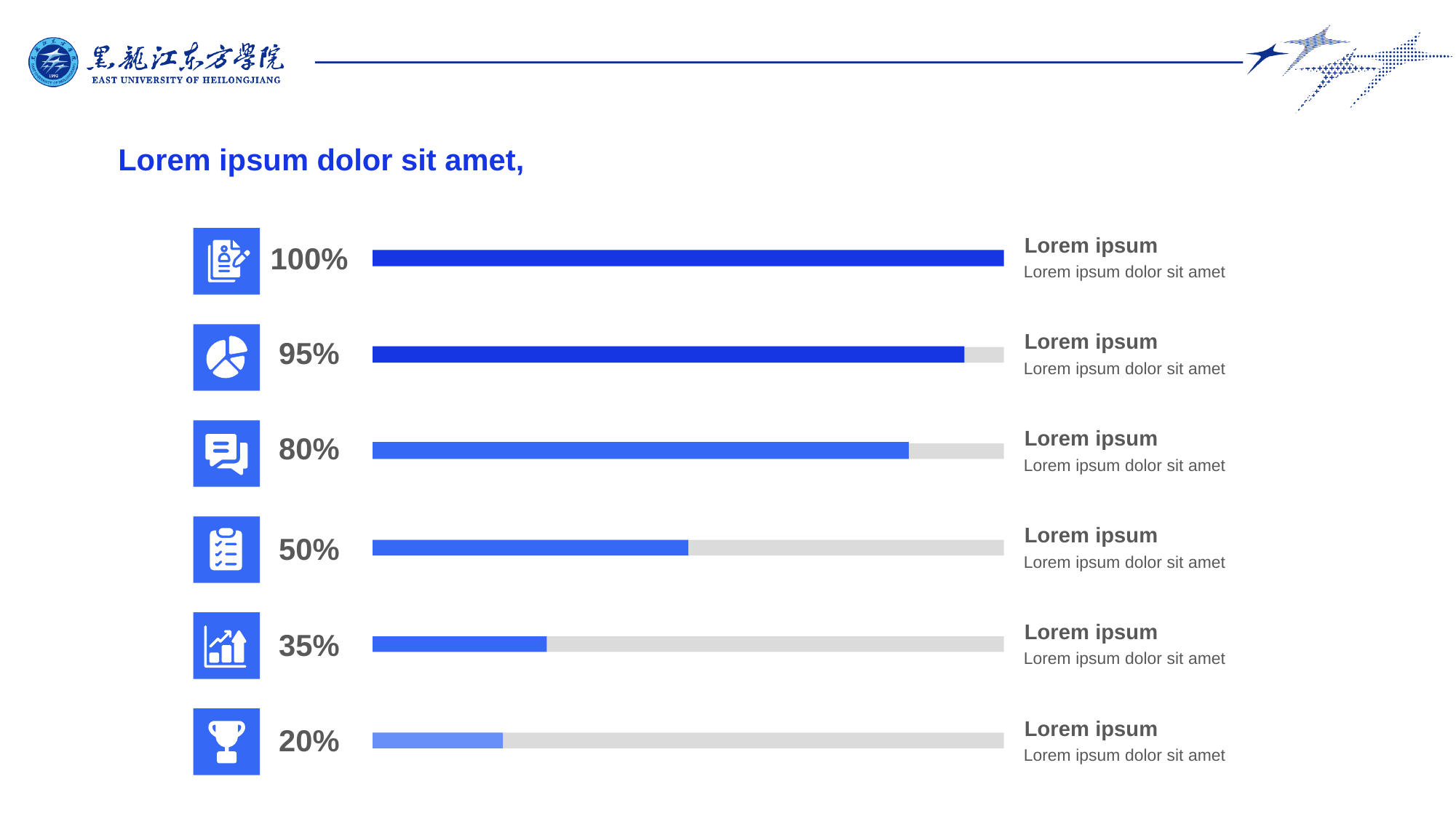

Lorem ipsum dolor sit amet,
Lorem ipsum

100%

Lorem ipsum dolor sit amet
Lorem ipsum

95%

Lorem ipsum dolor sit amet
Lorem ipsum

80%

Lorem ipsum dolor sit amet
Lorem ipsum

50%

Lorem ipsum dolor sit amet

Lorem ipsum
35%

Lorem ipsum dolor sit amet

Lorem ipsum
20%

Lorem ipsum dolor sit amet